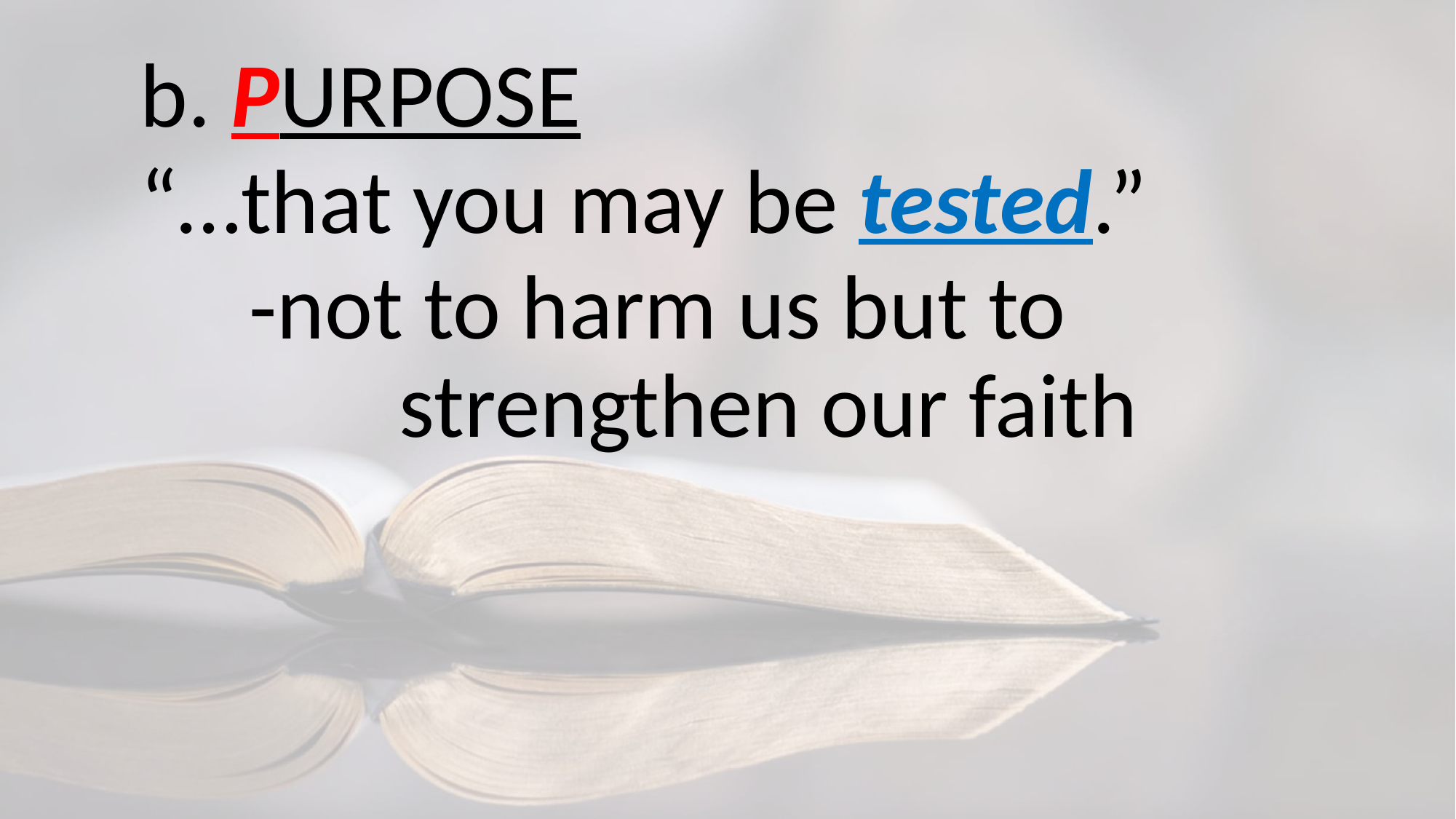

b. PURPOSE
“…that you may be tested.”
	-not to harm us but to 		 		  strengthen our faith